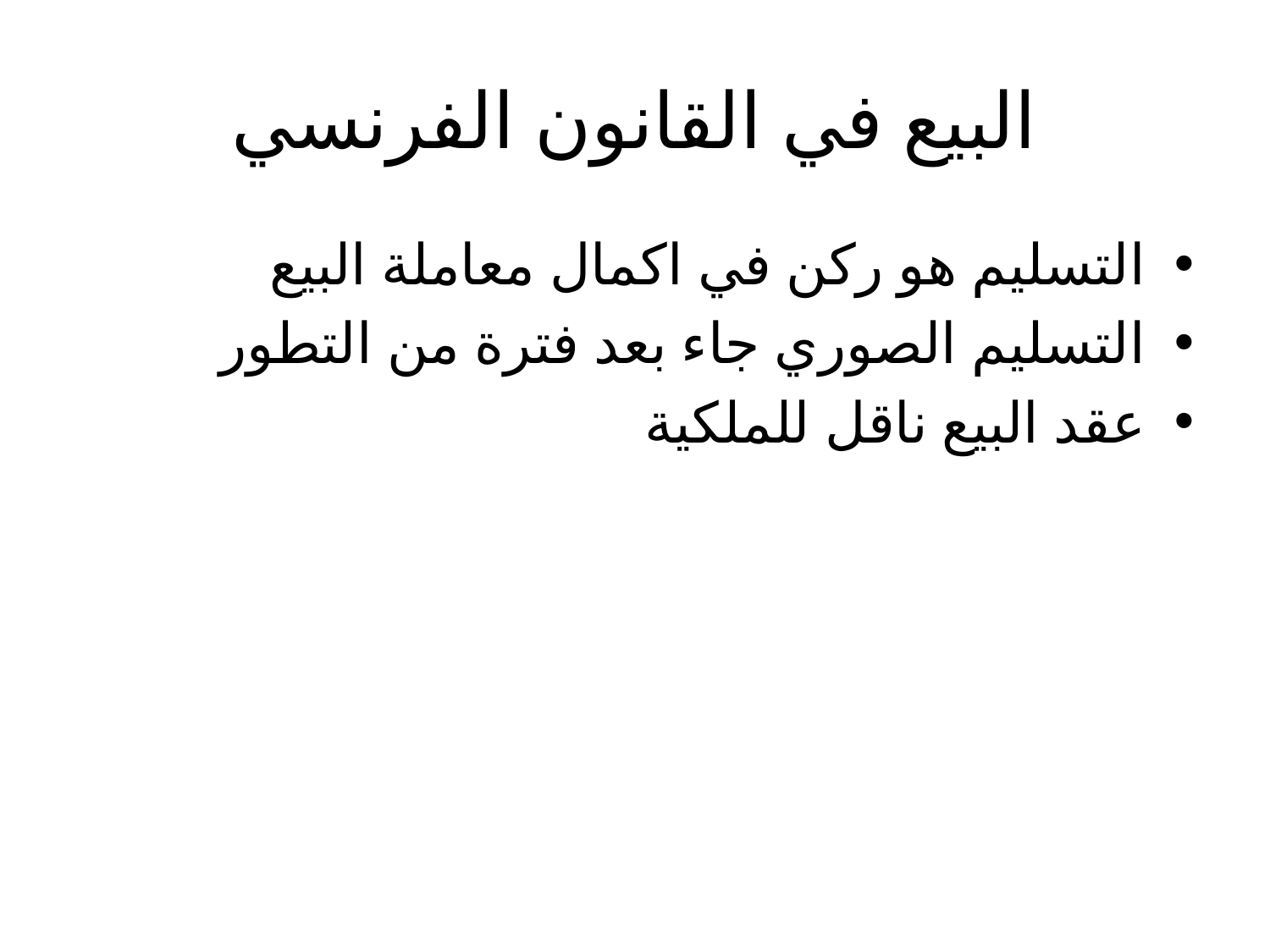

# البيع في القانون الفرنسي
التسليم هو ركن في اكمال معاملة البيع
التسليم الصوري جاء بعد فترة من التطور
عقد البيع ناقل للملكية